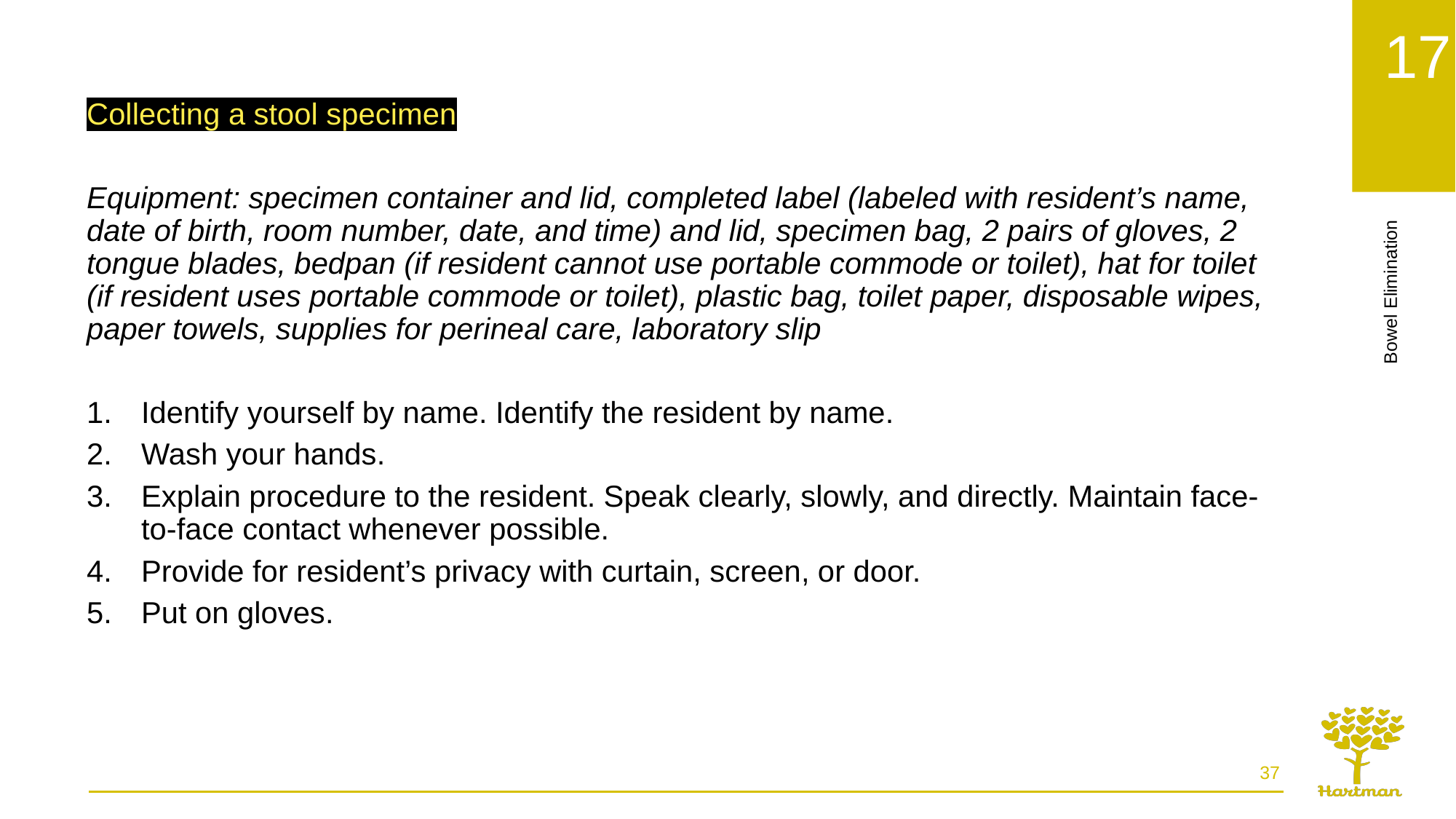

Collecting a stool specimen

Equipment: specimen container and lid, completed label (labeled with resident’s name, date of birth, room number, date, and time) and lid, specimen bag, 2 pairs of gloves, 2 tongue blades, bedpan (if resident cannot use portable commode or toilet), hat for toilet (if resident uses portable commode or toilet), plastic bag, toilet paper, disposable wipes, paper towels, supplies for perineal care, laboratory slip

Identify yourself by name. Identify the resident by name.
Wash your hands.
Explain procedure to the resident. Speak clearly, slowly, and directly. Maintain face-to-face contact whenever possible.
Provide for resident’s privacy with curtain, screen, or door.
Put on gloves.
37